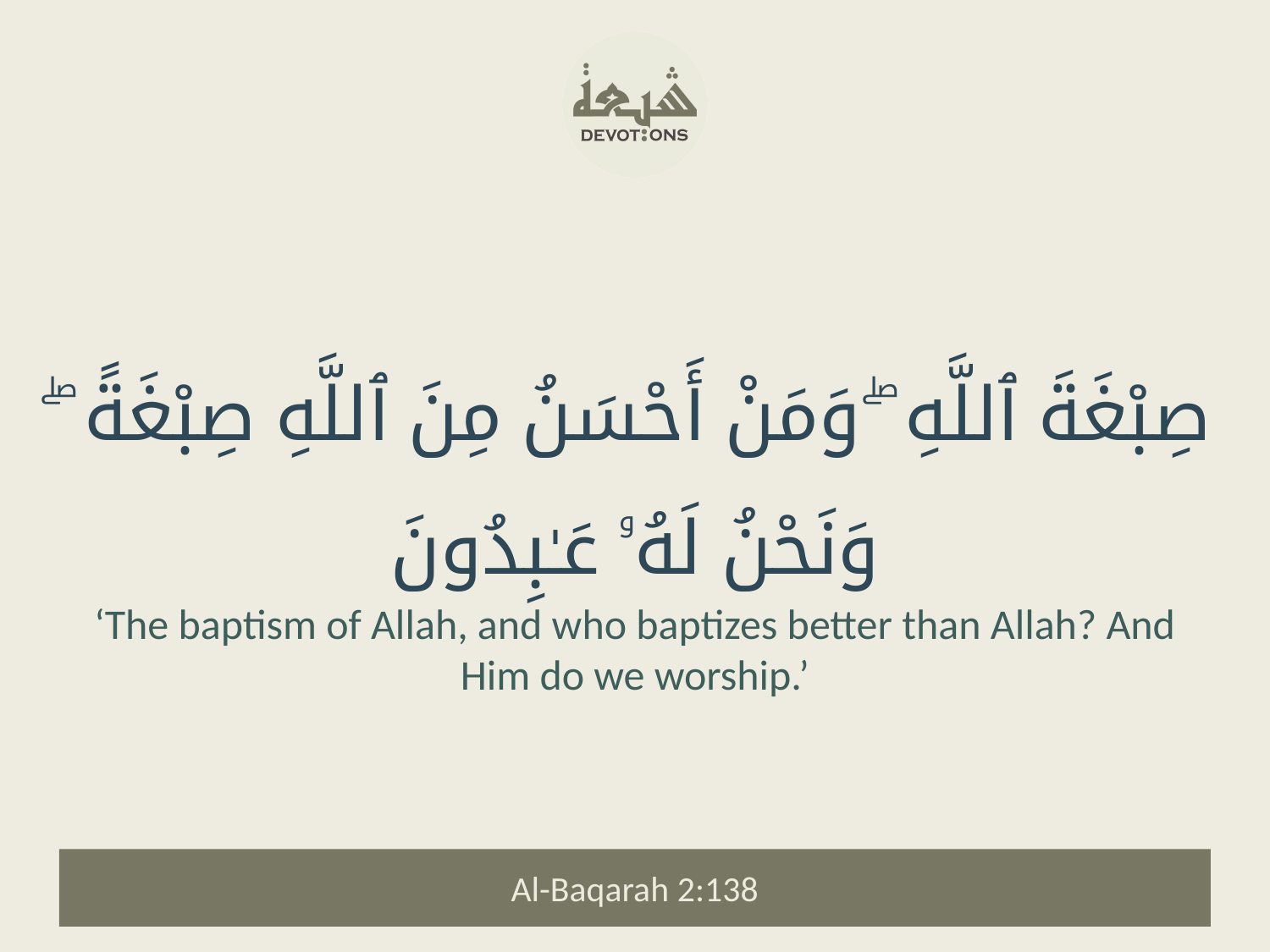

صِبْغَةَ ٱللَّهِ ۖ وَمَنْ أَحْسَنُ مِنَ ٱللَّهِ صِبْغَةً ۖ وَنَحْنُ لَهُۥ عَـٰبِدُونَ
‘The baptism of Allah, and who baptizes better than Allah? And Him do we worship.’
Al-Baqarah 2:138